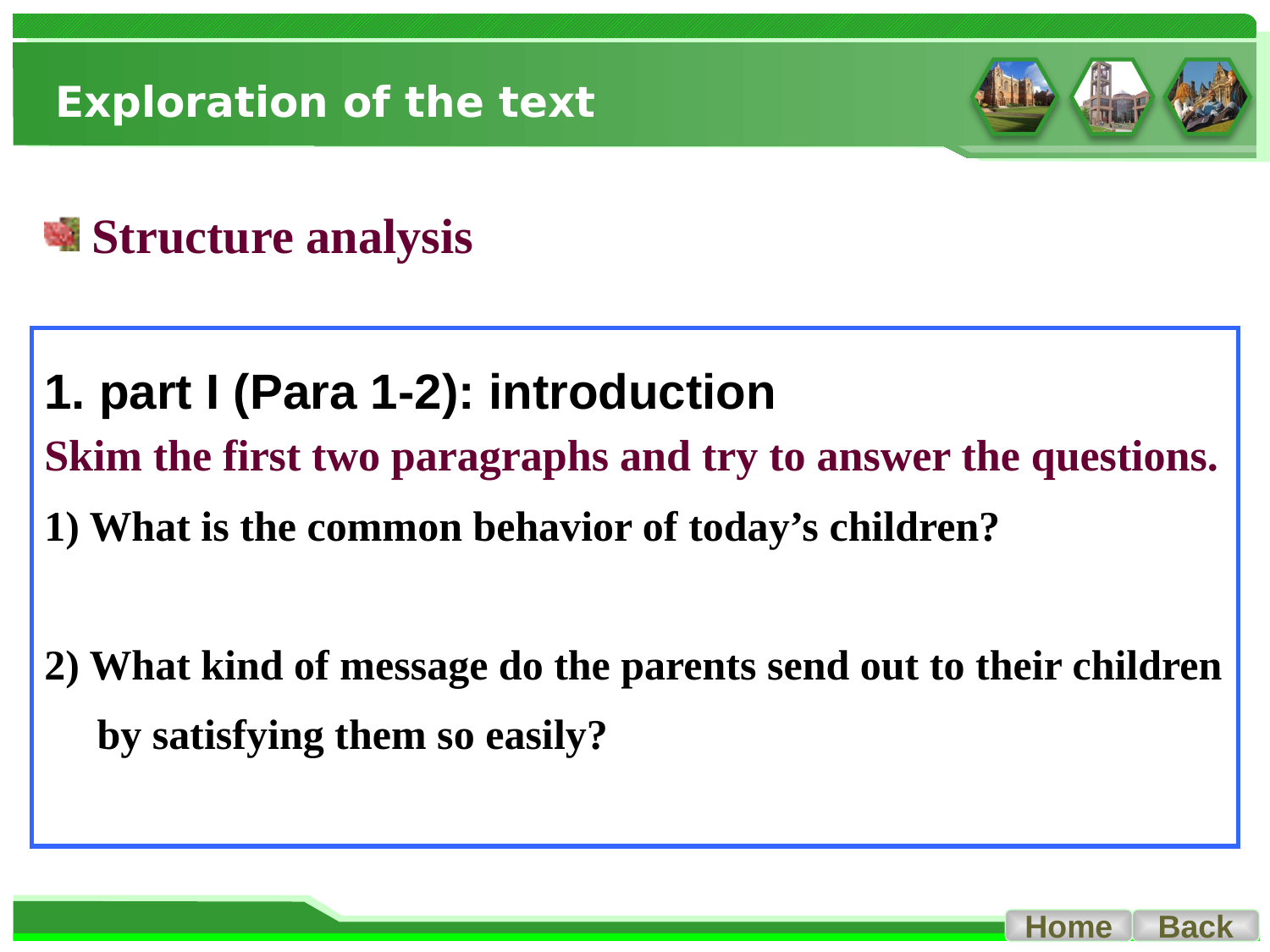

# Exploration of the text
Structure analysis

1. part I (Para 1-2): introduction
Skim the first two paragraphs and try to answer the questions.
1) What is the common behavior of today’s children?

2) What kind of message do the parents send out to their children
     by satisfying them so easily?
Home
Back